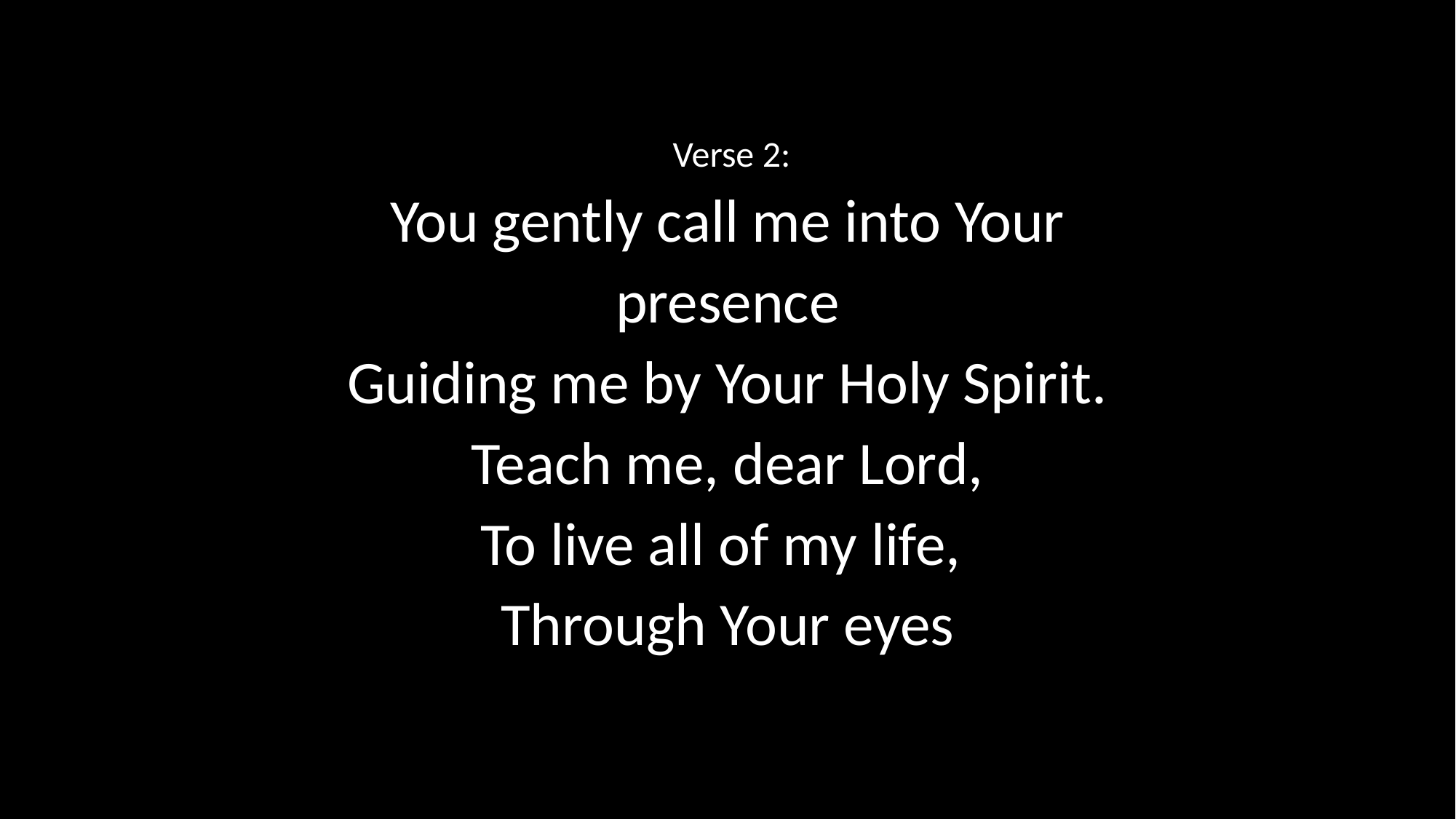

Verse 2:
You gently call me into Your
presence
Guiding me by Your Holy Spirit.
Teach me, dear Lord,
To live all of my life,
Through Your eyes